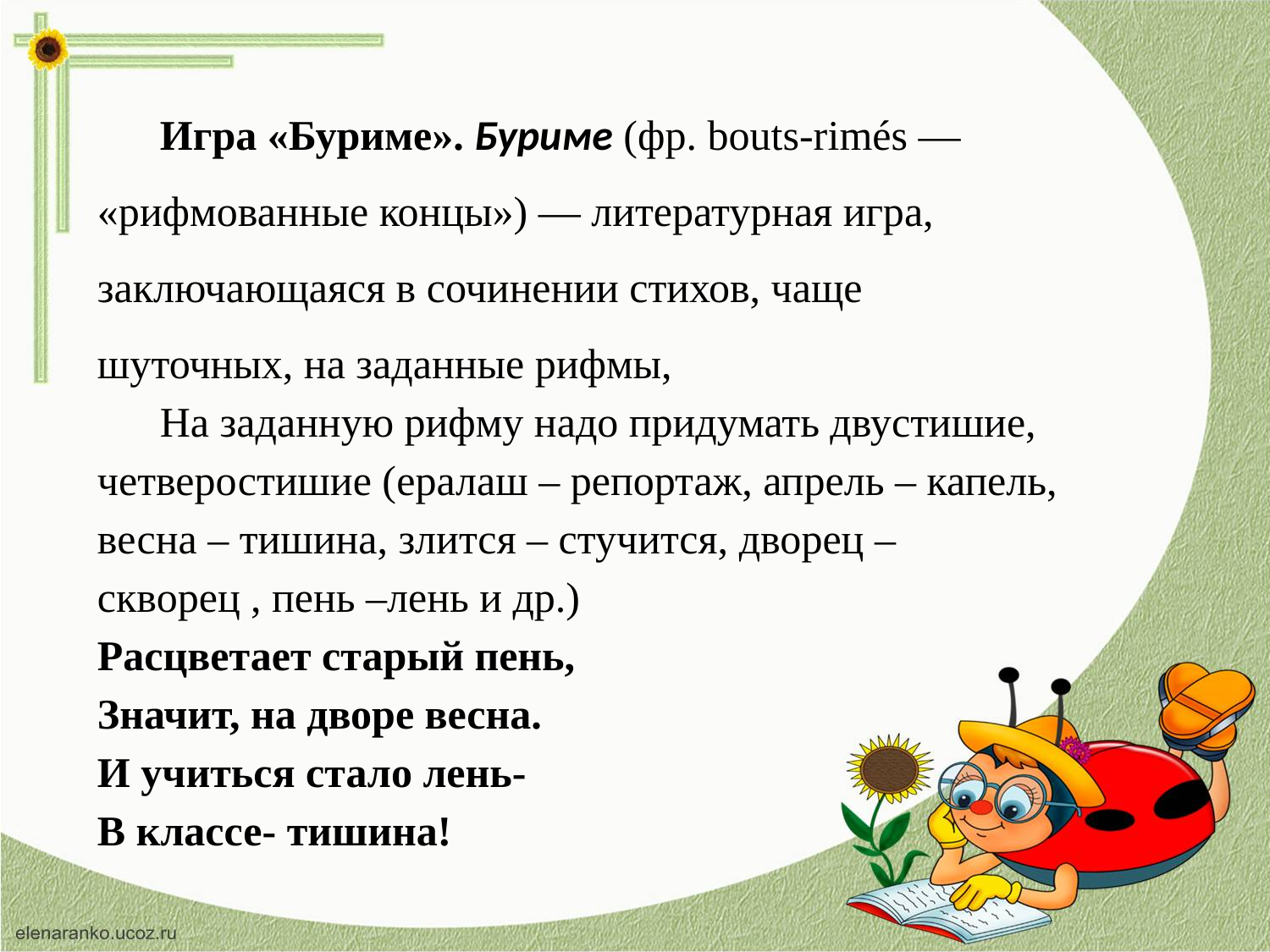

Игра «Буриме». Буриме (фр. bouts-rimés — «рифмованные концы») — литературная игра, заключающаяся в сочинении стихов, чаще шуточных, на заданные рифмы,
На заданную рифму надо придумать двустишие, четверостишие (ералаш – репортаж, апрель – капель, весна – тишина, злится – стучится, дворец – скворец , пень –лень и др.)
Расцветает старый пень,
Значит, на дворе весна.
И учиться стало лень-
В классе- тишина!